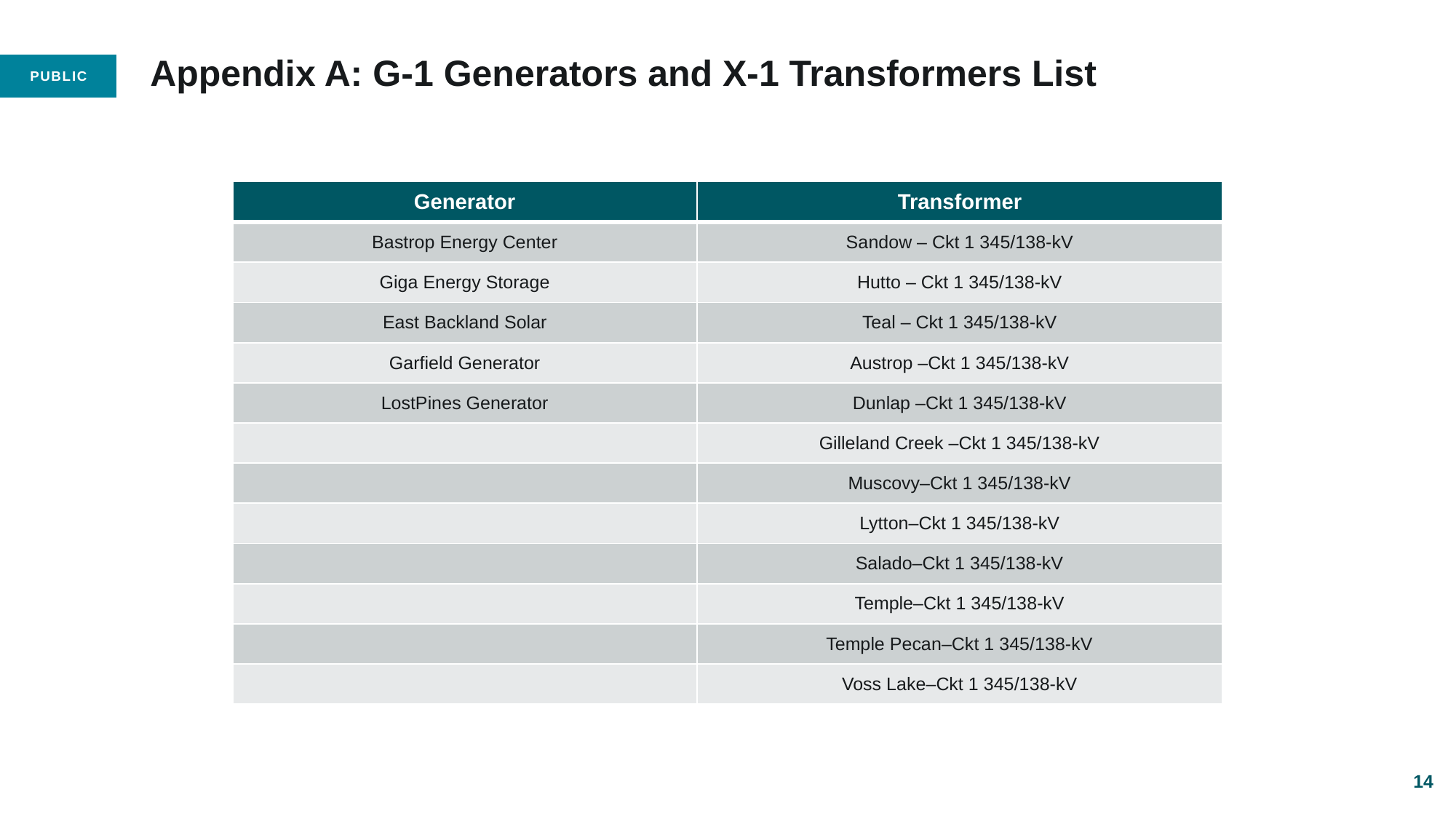

# Appendix A: G-1 Generators and X-1 Transformers List
| Generator | Transformer |
| --- | --- |
| Bastrop Energy Center | Sandow – Ckt 1 345/138-kV |
| Giga Energy Storage | Hutto – Ckt 1 345/138-kV |
| East Backland Solar | Teal – Ckt 1 345/138-kV |
| Garfield Generator | Austrop –Ckt 1 345/138-kV |
| LostPines Generator | Dunlap –Ckt 1 345/138-kV |
|  | Gilleland Creek –Ckt 1 345/138-kV |
|  | Muscovy–Ckt 1 345/138-kV |
|  | Lytton–Ckt 1 345/138-kV |
|  | Salado–Ckt 1 345/138-kV |
|  | Temple–Ckt 1 345/138-kV |
|  | Temple Pecan–Ckt 1 345/138-kV |
|  | Voss Lake–Ckt 1 345/138-kV |
14